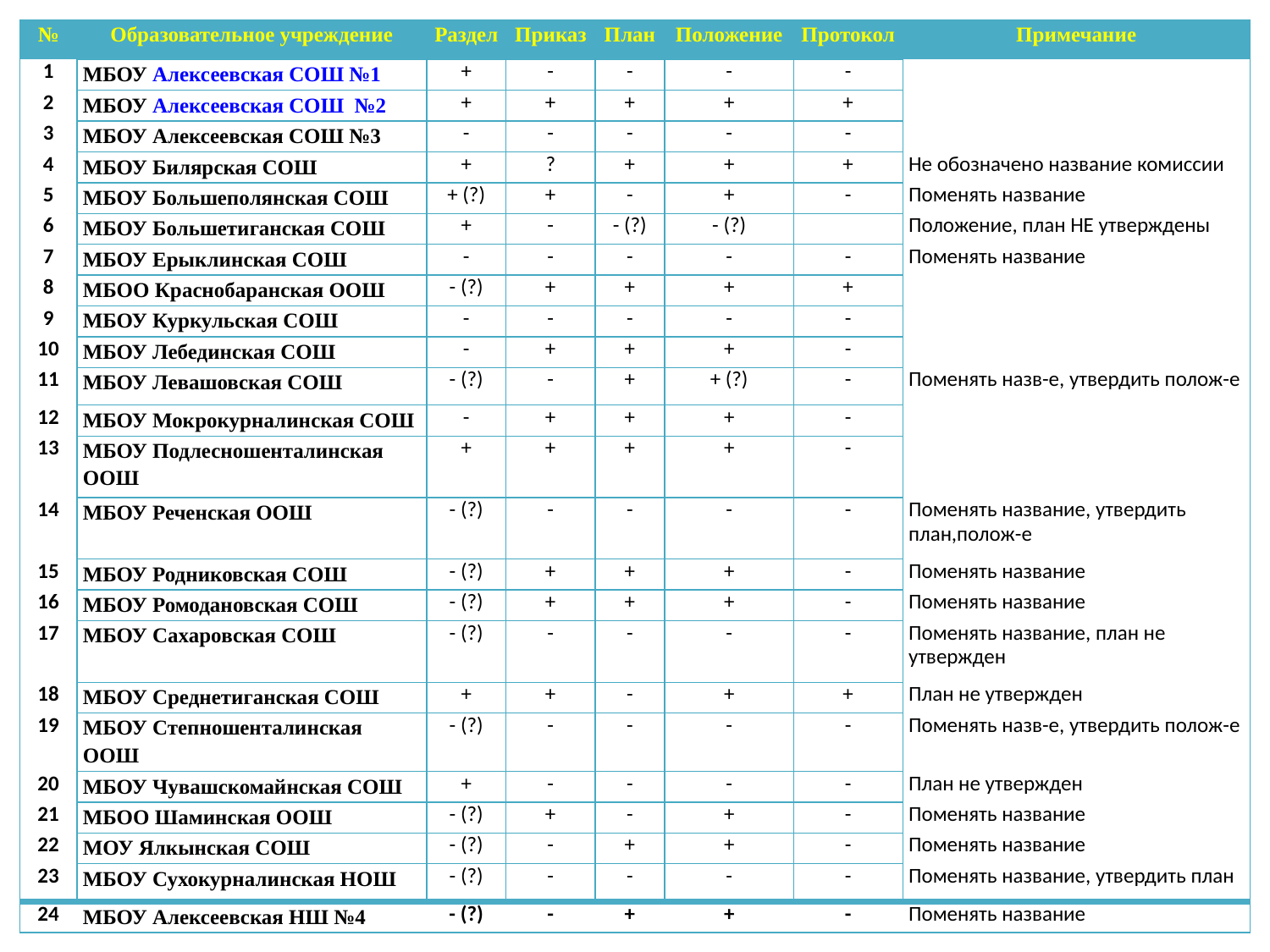

| № | Образовательное учреждение | Раздел | Приказ | План | Положение | Протокол | Примечание |
| --- | --- | --- | --- | --- | --- | --- | --- |
| 1 | МБОУ Алексеевская СОШ №1 | + | - | - | - | - |  |
| 2 | МБОУ Алексеевская СОШ №2 | + | + | + | + | + |  |
| 3 | МБОУ Алексеевская СОШ №3 | - | - | - | - | - |  |
| 4 | МБОУ Билярская СОШ | + | ? | + | + | + | Не обозначено название комиссии |
| 5 | МБОУ Большеполянская СОШ | + (?) | + | - | + | - | Поменять название |
| 6 | МБОУ Большетиганская СОШ | + | - | - (?) | - (?) |  | Положение, план НЕ утверждены |
| 7 | МБОУ Ерыклинская СОШ | - | - | - | - | - | Поменять название |
| 8 | МБОО Краснобаранская ООШ | - (?) | + | + | + | + |  |
| 9 | МБОУ Куркульская СОШ | - | - | - | - | - |  |
| 10 | МБОУ Лебединская СОШ | - | + | + | + | - |  |
| 11 | МБОУ Левашовская СОШ | - (?) | - | + | + (?) | - | Поменять назв-е, утвердить полож-е |
| 12 | МБОУ Мокрокурналинская СОШ | - | + | + | + | - |  |
| 13 | МБОУ Подлесношенталинская ООШ | + | + | + | + | - |  |
| 14 | МБОУ Реченская ООШ | - (?) | - | - | - | - | Поменять название, утвердить план,полож-е |
| 15 | МБОУ Родниковская СОШ | - (?) | + | + | + | - | Поменять название |
| 16 | МБОУ Ромодановская СОШ | - (?) | + | + | + | - | Поменять название |
| 17 | МБОУ Сахаровская СОШ | - (?) | - | - | - | - | Поменять название, план не утвержден |
| 18 | МБОУ Среднетиганская СОШ | + | + | - | + | + | План не утвержден |
| 19 | МБОУ Степношенталинская ООШ | - (?) | - | - | - | - | Поменять назв-е, утвердить полож-е |
| 20 | МБОУ Чувашскомайнская СОШ | + | - | - | - | - | План не утвержден |
| 21 | МБОO Шаминская ООШ | - (?) | + | - | + | - | Поменять название |
| 22 | МОУ Ялкынская СОШ | - (?) | - | + | + | - | Поменять название |
| 23 | МБОУ Сухокурналинская НОШ | - (?) | - | - | - | - | Поменять название, утвердить план |
| 24 | МБОУ Алексеевская НШ №4 | - (?) | - | + | + | - | Поменять название |